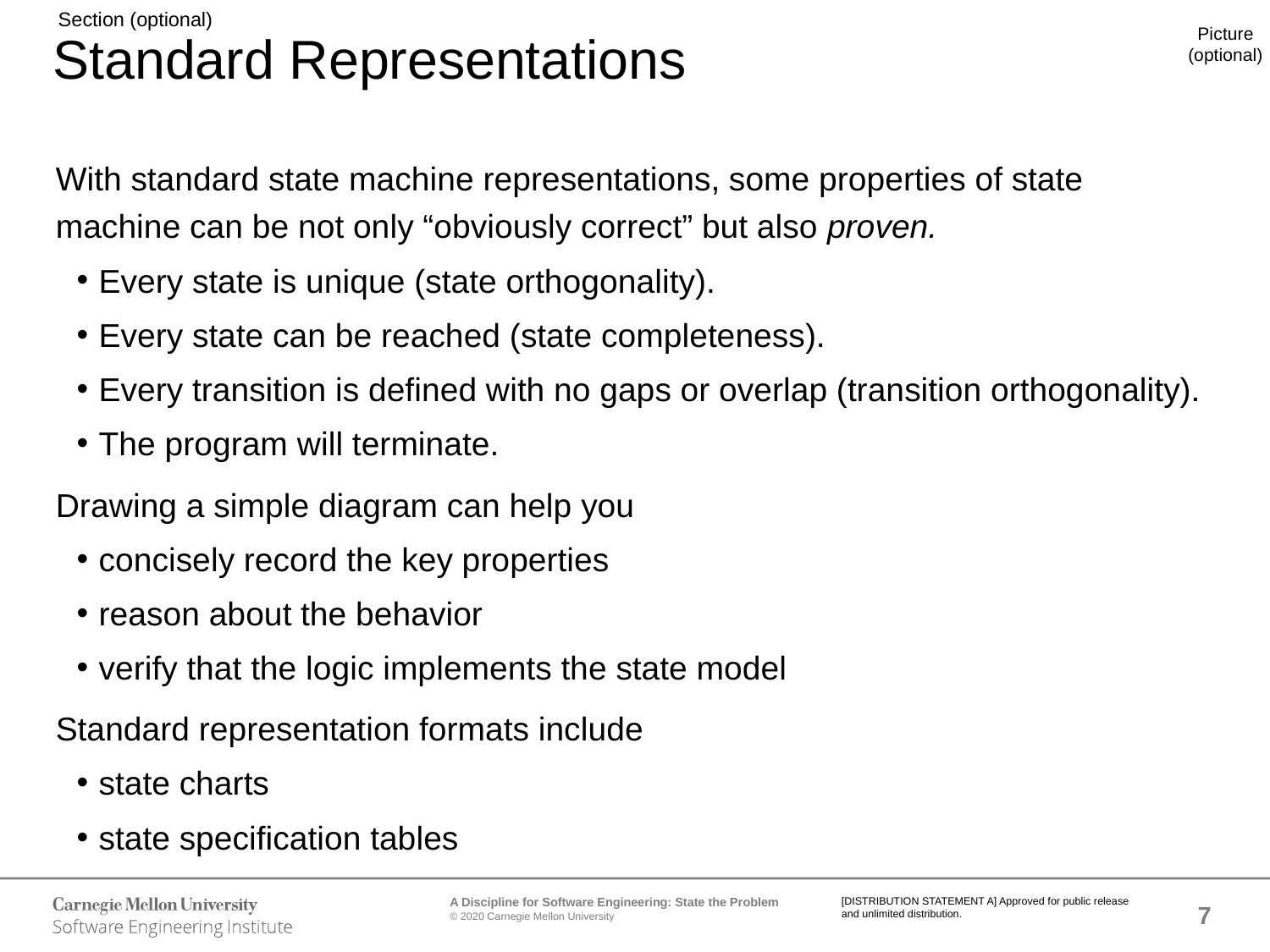

# Standard Representations
With standard state machine representations, some properties of state machine can be not only “obviously correct” but also proven.
Every state is unique (state orthogonality).
Every state can be reached (state completeness).
Every transition is defined with no gaps or overlap (transition orthogonality).
The program will terminate.
Drawing a simple diagram can help you
concisely record the key properties
reason about the behavior
verify that the logic implements the state model
Standard representation formats include
state charts
state specification tables